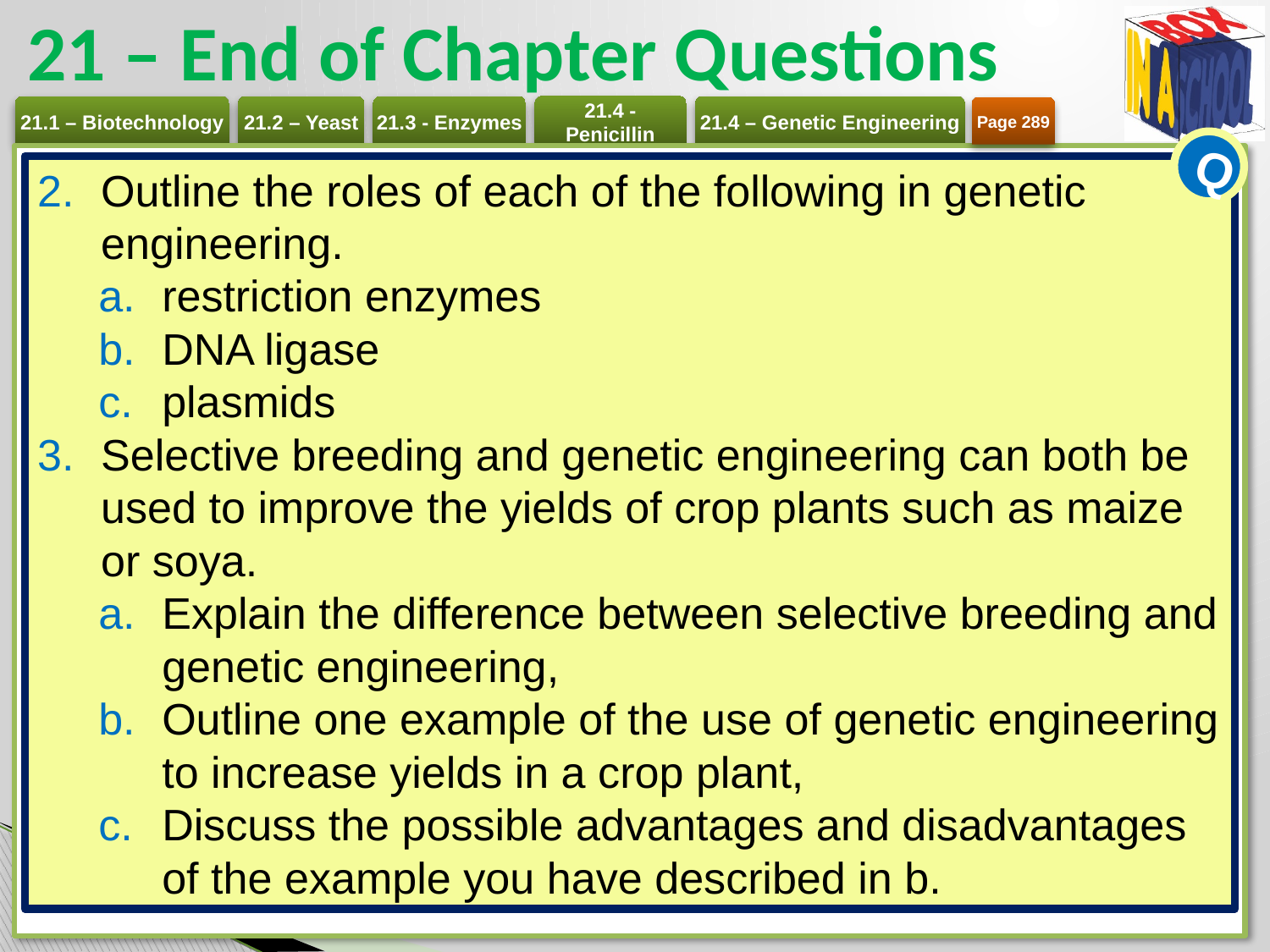

# 21 – End of Chapter Questions
Page 289
Q
Outline the roles of each of the following in genetic engineering.
restriction enzymes
DNA ligase
plasmids
Selective breeding and genetic engineering can both be used to improve the yields of crop plants such as maize or soya.
Explain the difference between selective breeding and genetic engineering,
Outline one example of the use of genetic engineering to increase yields in a crop plant,
Discuss the possible advantages and disadvantages of the example you have described in b.